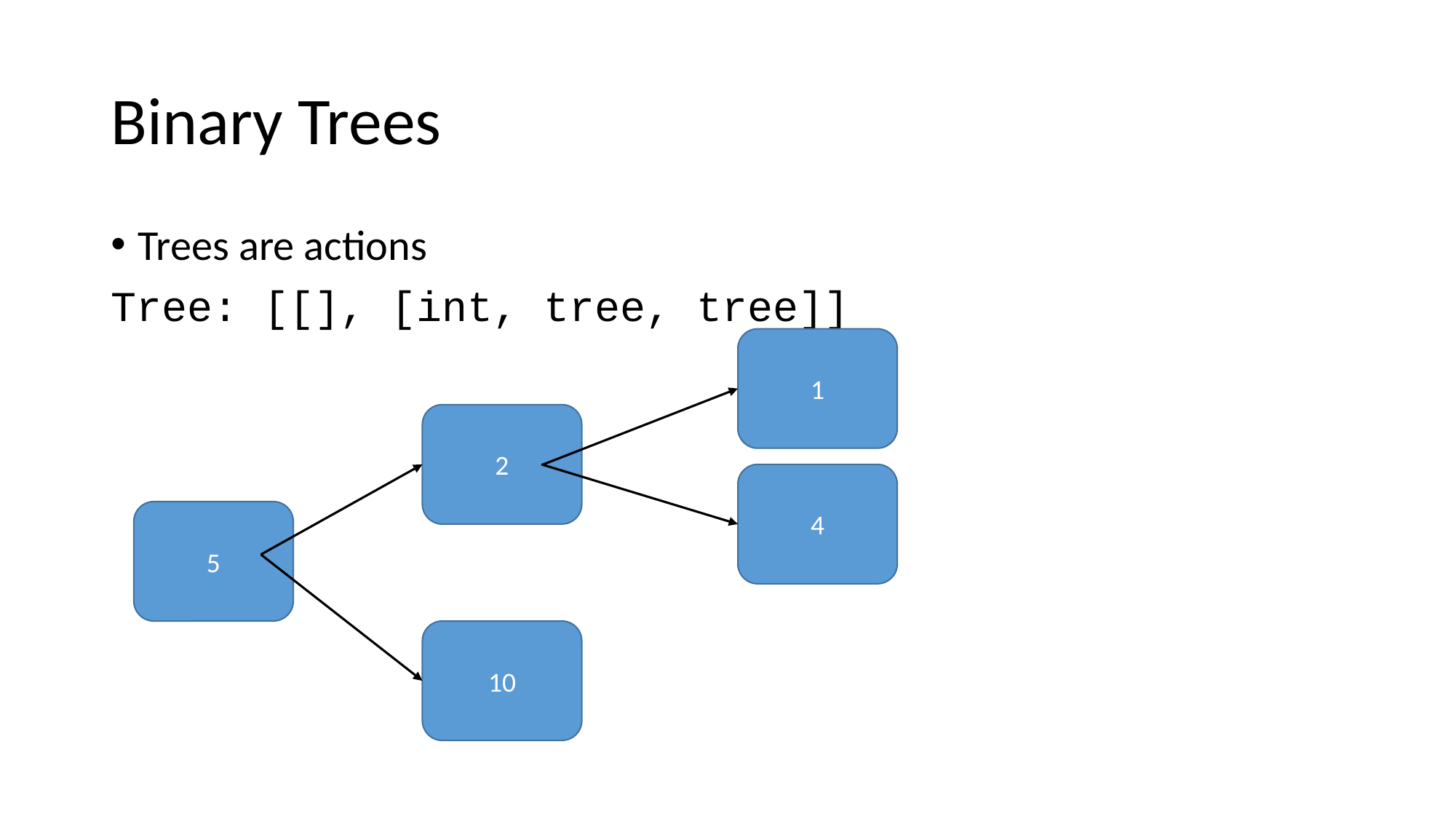

# Binary Trees
Trees are actions
Tree: [[], [int, tree, tree]]
1
2
4
5
10